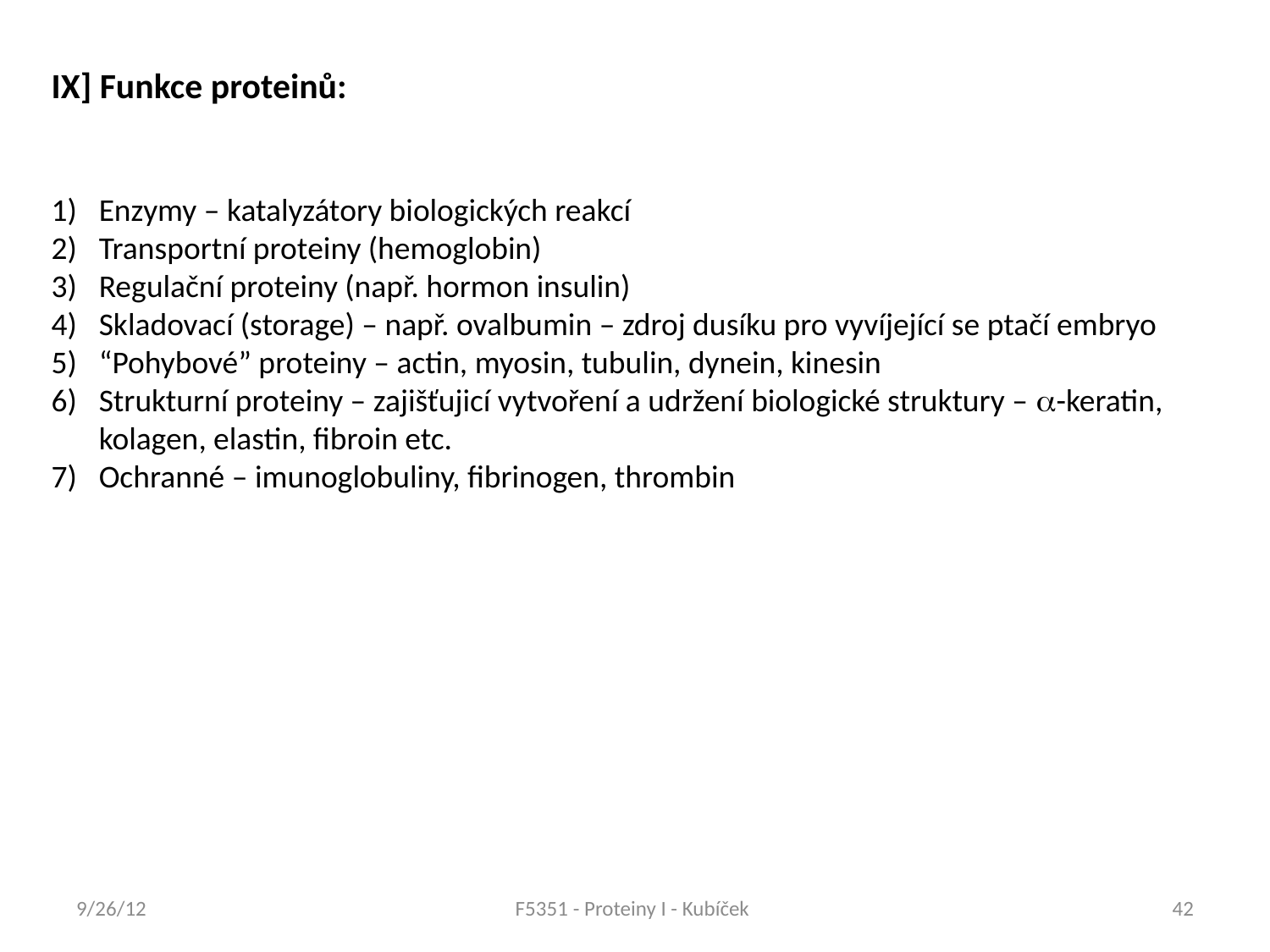

IX] Funkce proteinů:

Enzymy – katalyzátory biologických reakcí
Transportní proteiny (hemoglobin)
Regulační proteiny (např. hormon insulin)
Skladovací (storage) – např. ovalbumin – zdroj dusíku pro vyvíjející se ptačí embryo
“Pohybové” proteiny – actin, myosin, tubulin, dynein, kinesin
Strukturní proteiny – zajišťujicí vytvoření a udržení biologické struktury – α-keratin, kolagen, elastin, fibroin etc.
Ochranné – imunoglobuliny, fibrinogen, thrombin

9/26/12
F5351 - Proteiny I - Kubíček
42